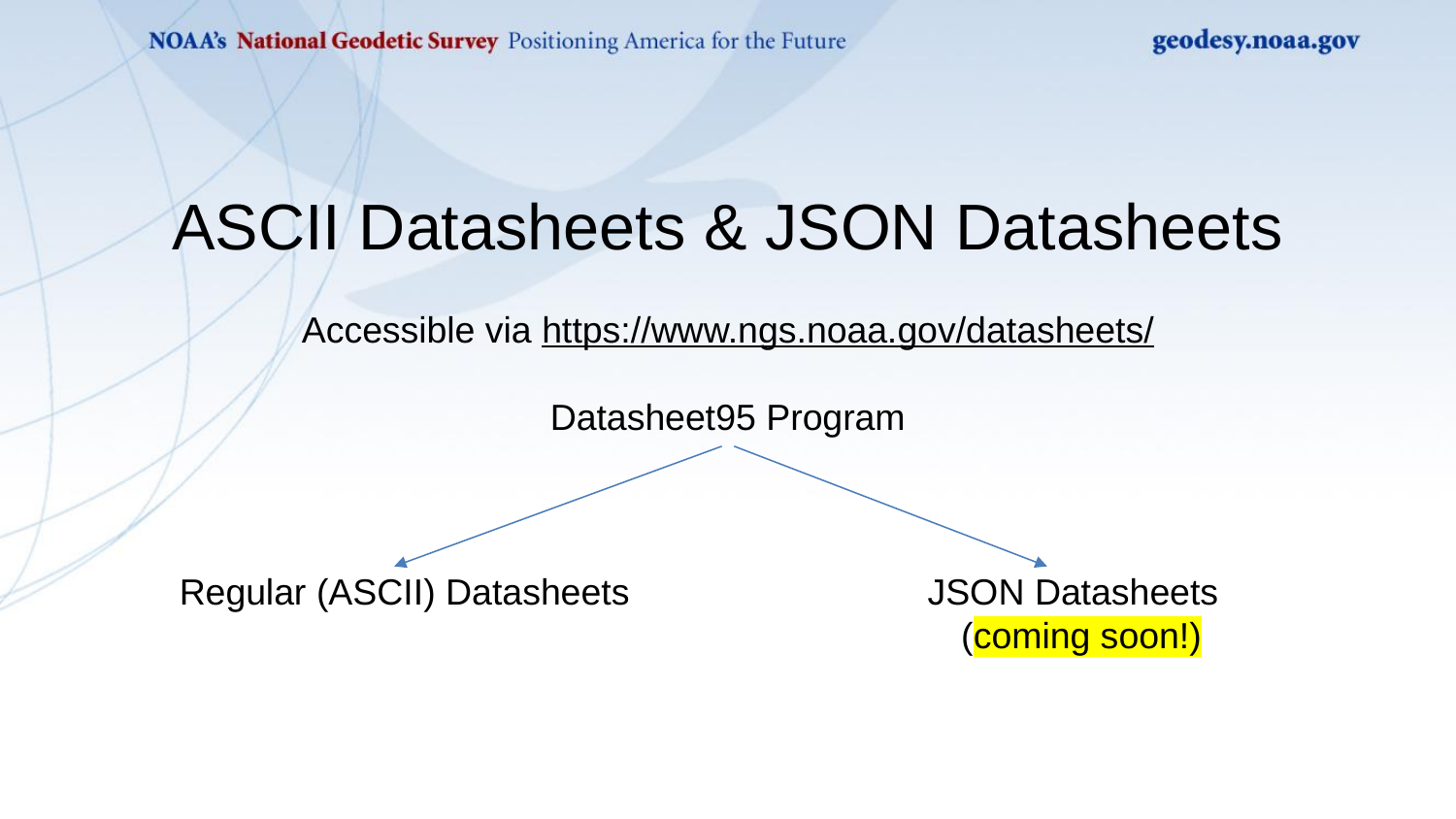

ASCII Datasheets & JSON Datasheets

Accessible via https://www.ngs.noaa.gov/datasheets/

Datasheet95 Program

	Regular (ASCII) Datasheets		  JSON Datasheets
                                                                                           (coming soon!)